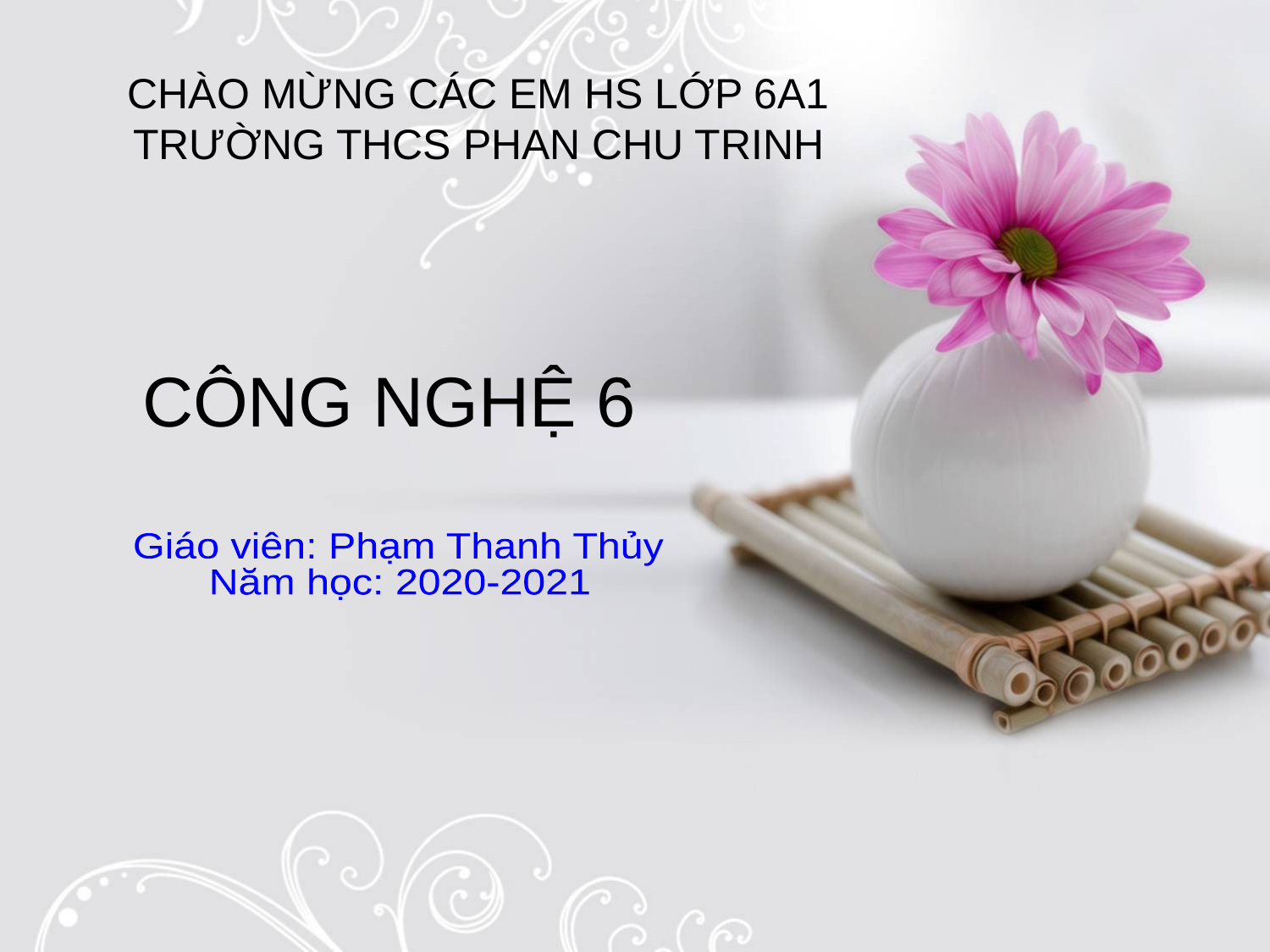

CHÀO MỪNG CÁC EM HS LỚP 6A1
TRƯỜNG THCS PHAN CHU TRINH

CÔNG NGHỆ 6
Giáo viên: Phạm Thanh Thủy
Năm học: 2020-2021